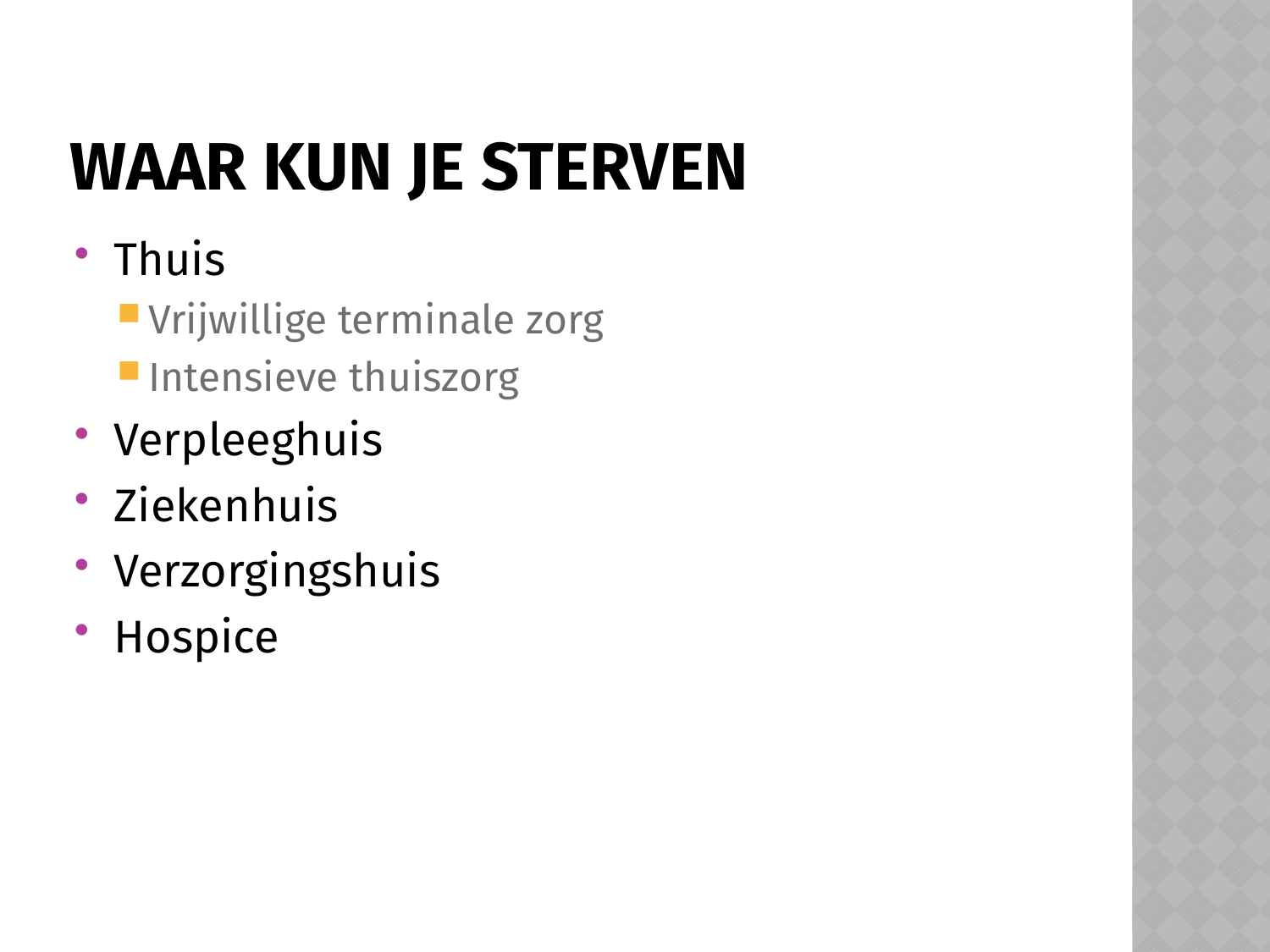

# Waar kun je sterven
Thuis
Vrijwillige terminale zorg
Intensieve thuiszorg
Verpleeghuis
Ziekenhuis
Verzorgingshuis
Hospice